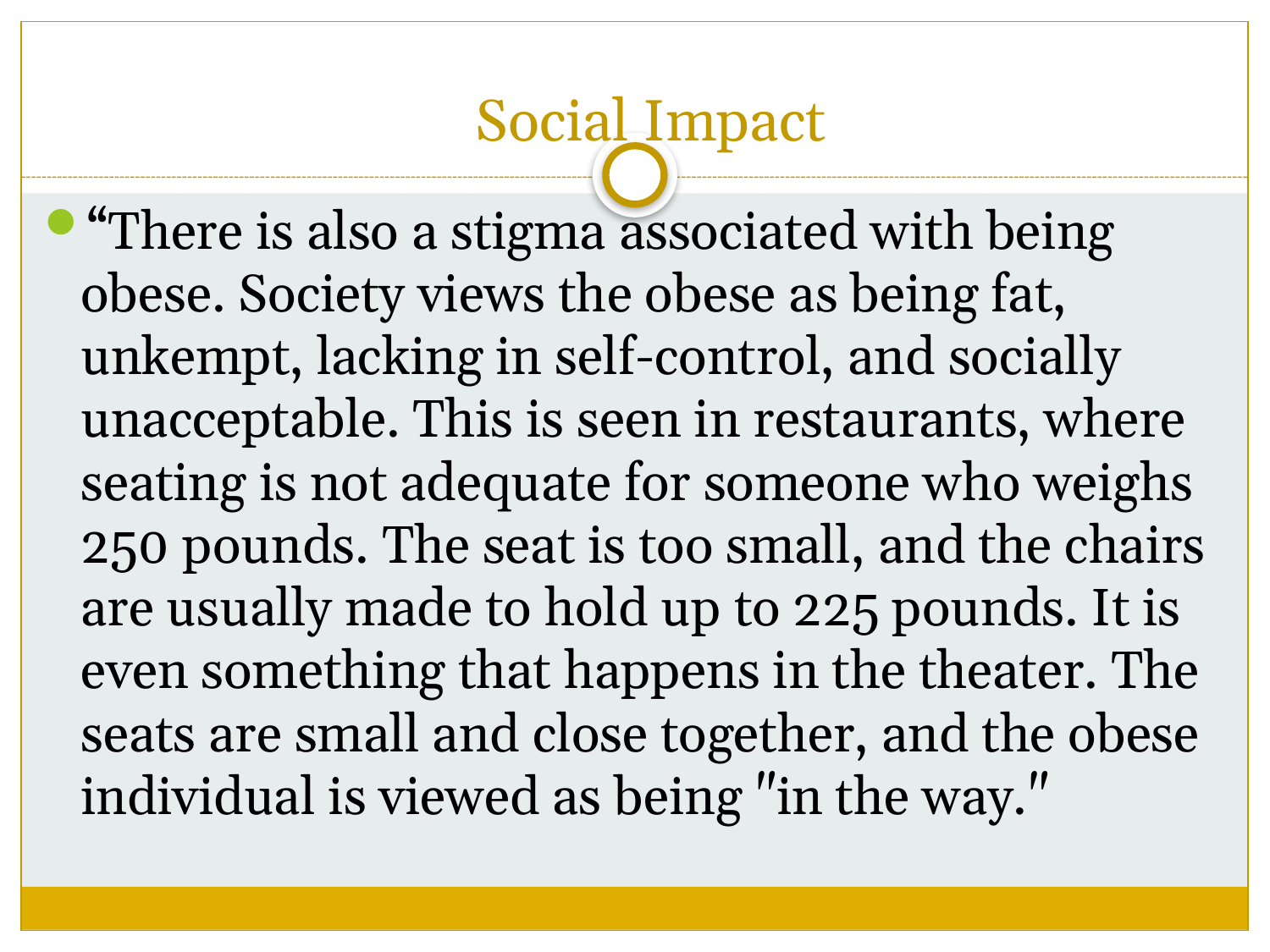

# Social Impact
“There is also a stigma associated with being obese. Society views the obese as being fat, unkempt, lacking in self-control, and socially unacceptable. This is seen in restaurants, where seating is not adequate for someone who weighs 250 pounds. The seat is too small, and the chairs are usually made to hold up to 225 pounds. It is even something that happens in the theater. The seats are small and close together, and the obese individual is viewed as being "in the way."